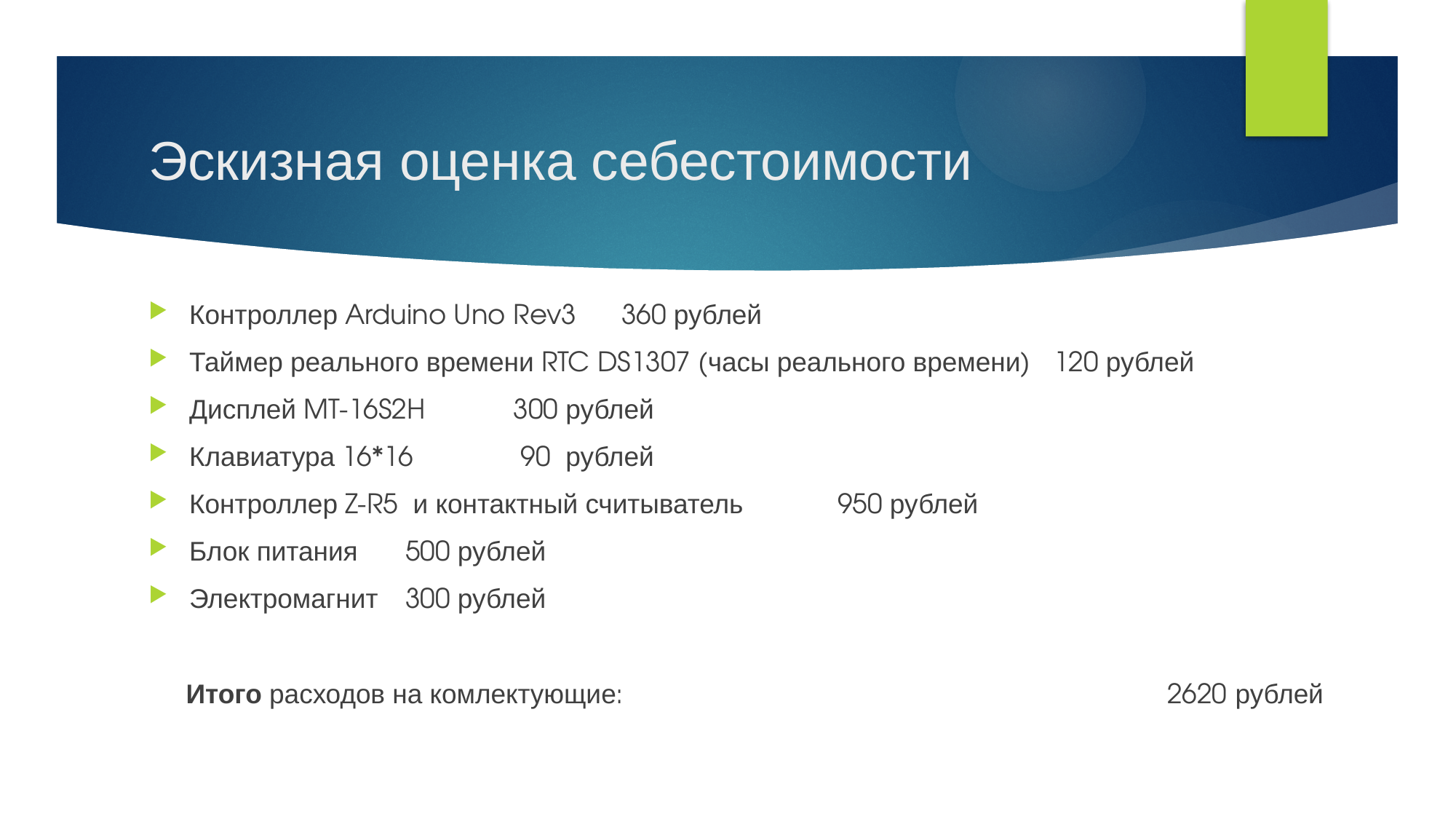

# Эскизная оценка себестоимости
Контроллер Arduino Uno Rev3												360 рублей
Таймер реального времени RTC DS1307 (часы реального времени)			120 рублей
Дисплей MT-16S2H 															300 рублей
Клавиатура 16*16															 90  рублей
Контроллер Z-R5  и контактный считыватель									950 рублей
Блок питания																	500 рублей
Электромагнит																300 рублей

     Итого расходов на комлектующие:                                                                         2620 рублей